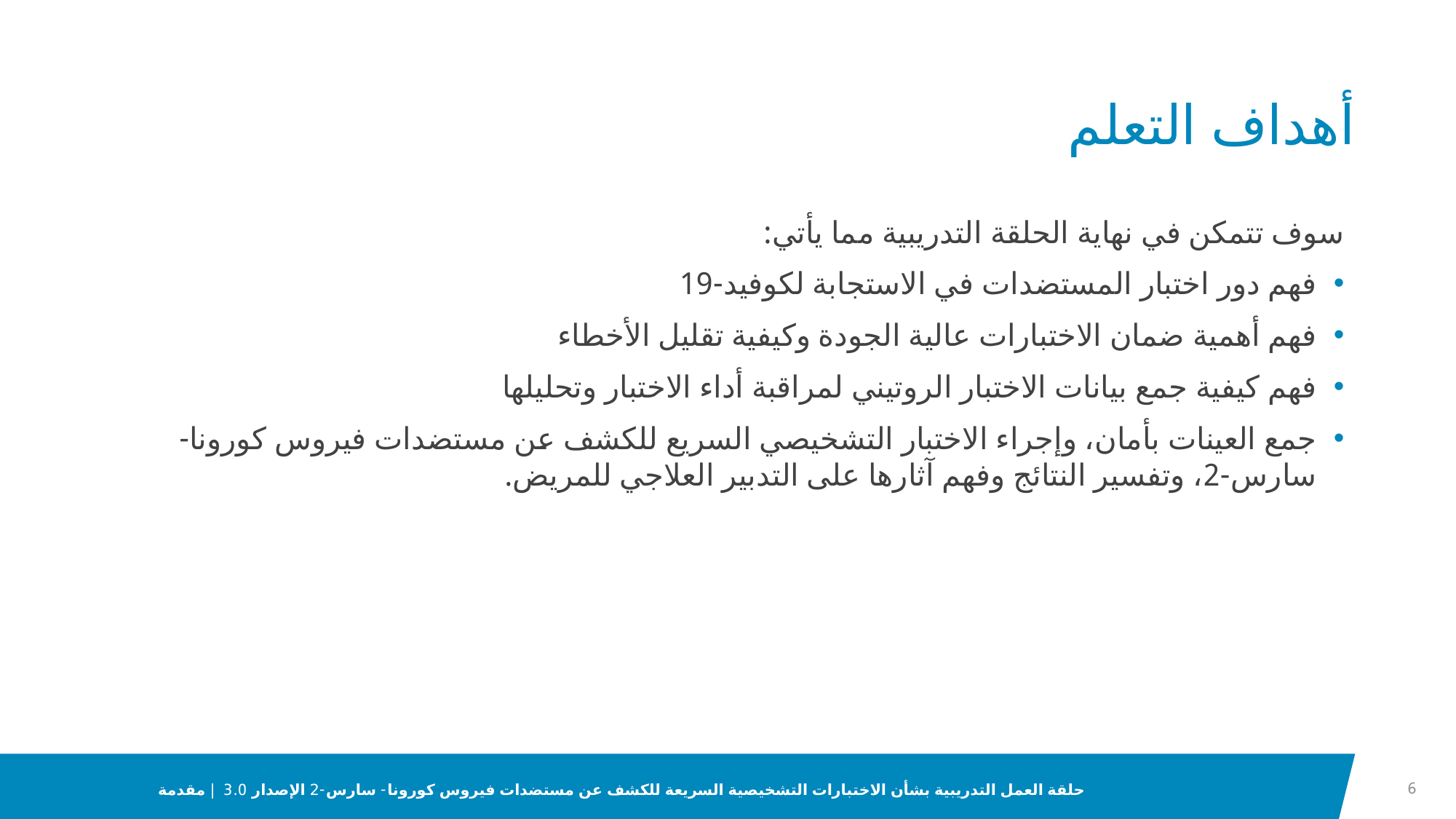

# أهداف التعلم
سوف تتمكن في نهاية الحلقة التدريبية مما يأتي:
فهم دور اختبار المستضدات في الاستجابة لكوفيد-19
فهم أهمية ضمان الاختبارات عالية الجودة وكيفية تقليل الأخطاء
فهم كيفية جمع بيانات الاختبار الروتيني لمراقبة أداء الاختبار وتحليلها
جمع العينات بأمان، وإجراء الاختبار التشخيصي السريع للكشف عن مستضدات فيروس كورونا-سارس-2، وتفسير النتائج وفهم آثارها على التدبير العلاجي للمريض.

6
حلقة العمل التدريبية بشأن الاختبارات التشخيصية السريعة للكشف عن مستضدات فيروس كورونا- سارس-2 الإصدار 3.0 | مقدمة